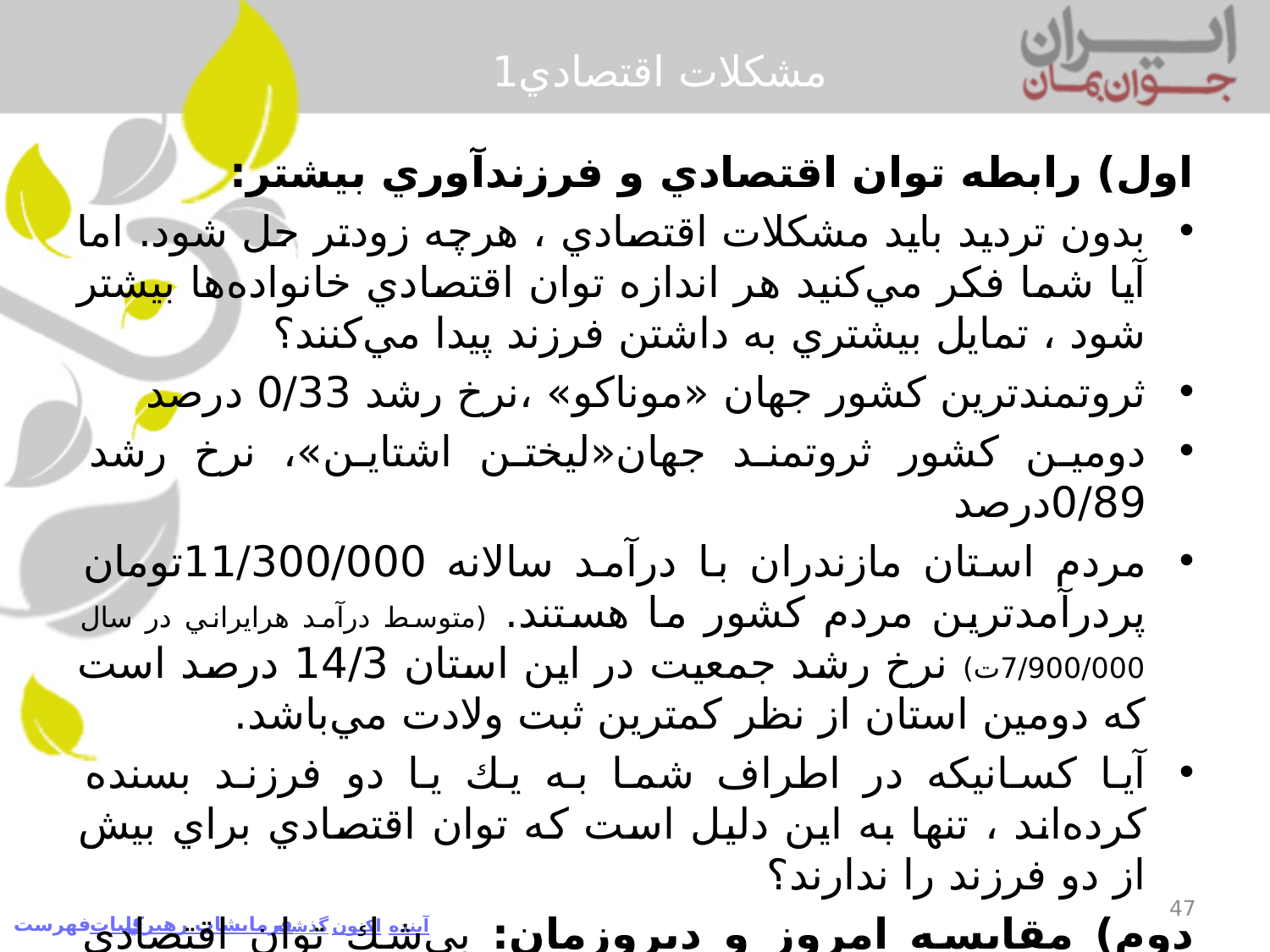

# مشكلات اقتصادي1
اول) رابطه توان اقتصادي و فرزند‌آوري بيشتر:
بدون ترديد بايد مشكلات اقتصادي ، هرچه زودتر حل شود. اما آيا شما فكر مي‌كنيد هر اندازه توان اقتصادي خانواده‌ها بيشتر شود ، تمايل بيشتري به داشتن فرزند پيدا مي‌كنند؟
ثروتمندترين كشور جهان «موناكو» ،نرخ رشد 0/33 درصد
دومين كشور ثروتمند جهان«ليختن اشتاين»، نرخ رشد 0/89درصد
مردم استان مازندران با درآمد سالانه 11/300/000تومان پردرآمدترين مردم كشور ما هستند. (متوسط درآمد هرايراني در سال 7/900/000ت) نرخ رشد جمعيت در اين استان 14/3 درصد است كه دومين استان از نظر كمترين ثبت ولادت مي‌باشد.
آيا كسانيكه در اطراف شما به يك يا دو فرزند بسنده كرده‌اند ، تنها به اين دليل است كه توان اقتصادي براي بيش از دو فرزند را ندارند؟
دوم) مقايسه امروز و ديروزمان: بي‌شك توان اقتصادي خانواده‌هاي امروز بيش از خانواده‌هاي دهه شصت است (درسازمان‌هاي بين المللي اين مسئله ثابت شده‌است)
47